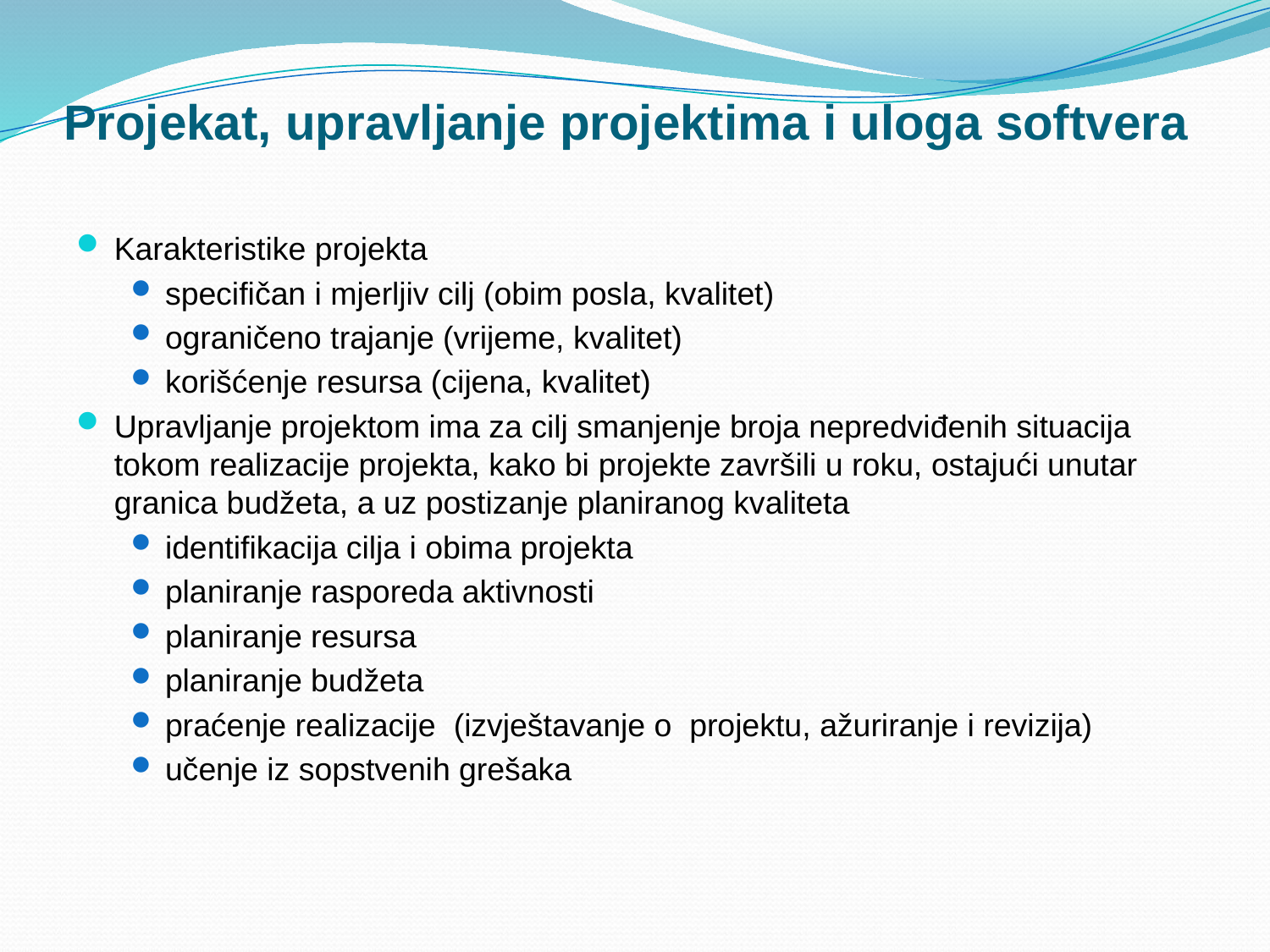

# Projekat, upravljanje projektima i uloga softvera
Karakteristike projekta
specifičan i mjerljiv cilj (obim posla, kvalitet)
ograničeno trajanje (vrijeme, kvalitet)
korišćenje resursa (cijena, kvalitet)
Upravljanje projektom ima za cilj smanjenje broja nepredviđenih situacija tokom realizacije projekta, kako bi projekte završili u roku, ostajući unutar granica budžeta, a uz postizanje planiranog kvaliteta
identifikacija cilja i obima projekta
planiranje rasporeda aktivnosti
planiranje resursa
planiranje budžeta
praćenje realizacije  (izvještavanje o  projektu, ažuriranje i revizija)
učenje iz sopstvenih grešaka